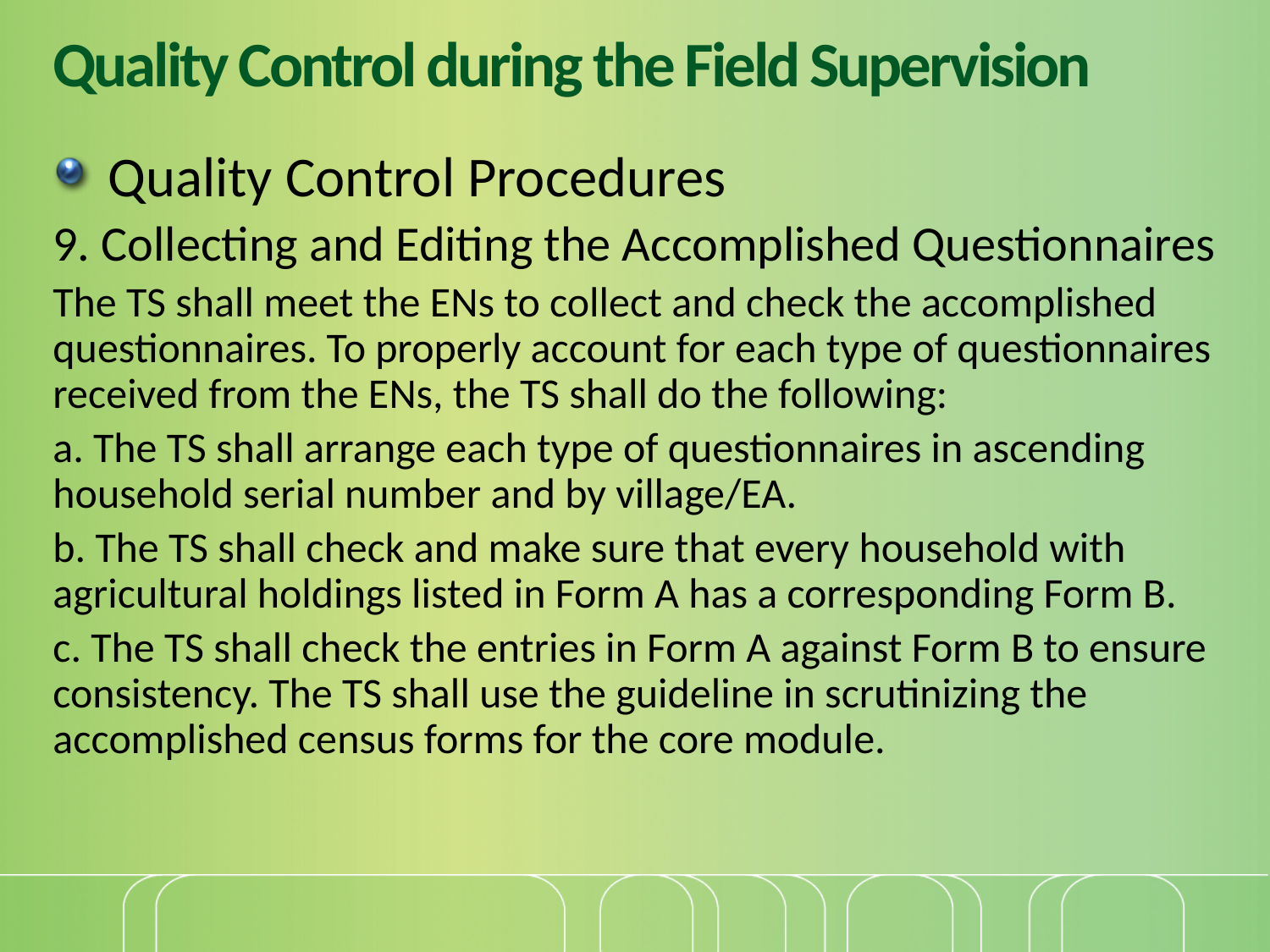

# Quality Control during the Field Supervision
Quality Control Procedures
9. Collecting and Editing the Accomplished Questionnaires
The TS shall meet the ENs to collect and check the accomplished questionnaires. To properly account for each type of questionnaires received from the ENs, the TS shall do the following:
a. The TS shall arrange each type of questionnaires in ascending household serial number and by village/EA.
b. The TS shall check and make sure that every household with agricultural holdings listed in Form A has a corresponding Form B.
c. The TS shall check the entries in Form A against Form B to ensure consistency. The TS shall use the guideline in scrutinizing the accomplished census forms for the core module.